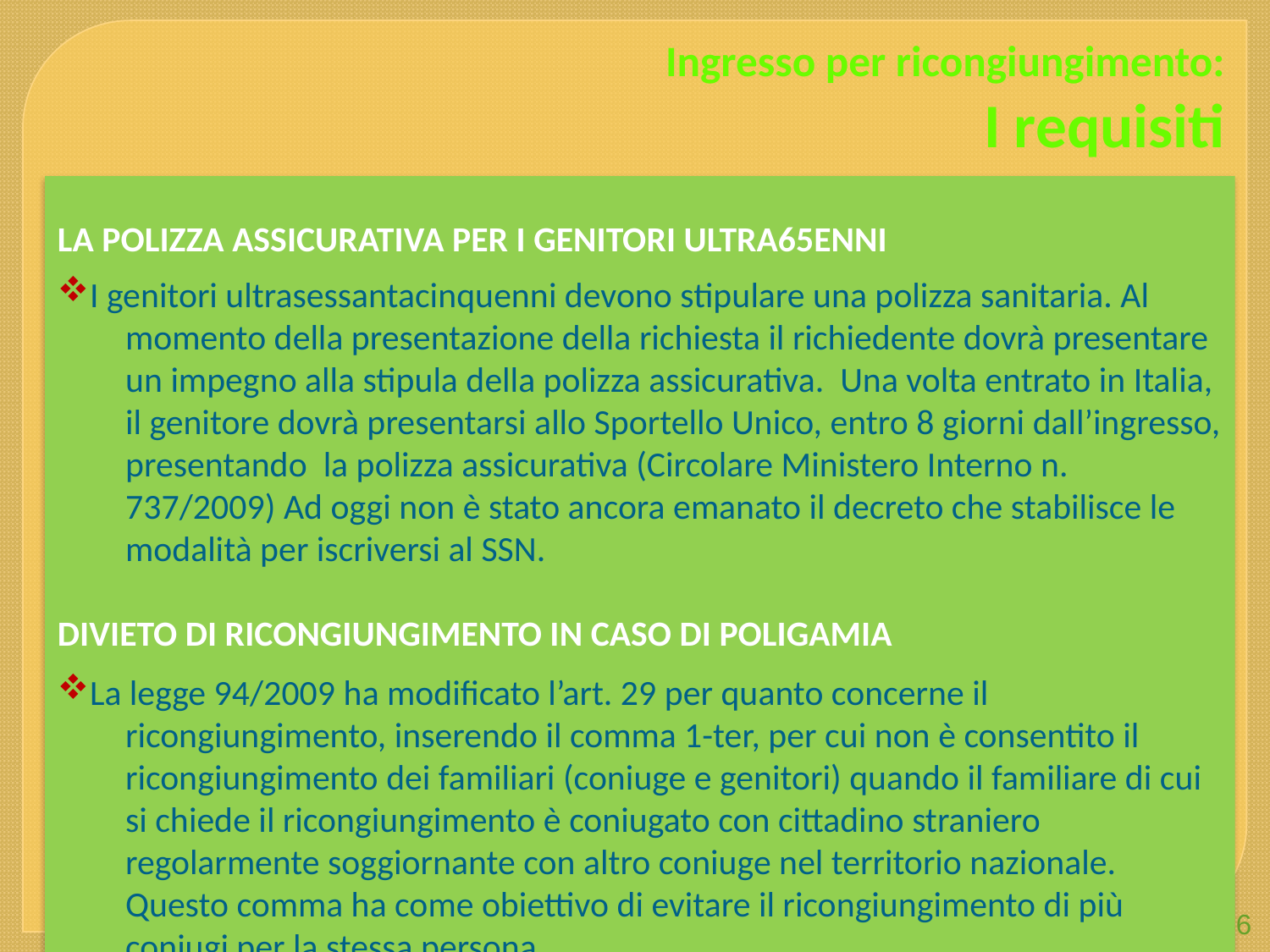

# Ingresso per ricongiungimento: I requisiti

LA POLIZZA ASSICURATIVA PER I GENITORI ULTRA65ENNI

I genitori ultrasessantacinquenni devono stipulare una polizza sanitaria. Al momento della presentazione della richiesta il richiedente dovrà presentare un impegno alla stipula della polizza assicurativa.  Una volta entrato in Italia, il genitore dovrà presentarsi allo Sportello Unico, entro 8 giorni dall’ingresso, presentando  la polizza assicurativa (Circolare Ministero Interno n. 737/2009) Ad oggi non è stato ancora emanato il decreto che stabilisce le modalità per iscriversi al SSN.

DIVIETO DI RICONGIUNGIMENTO IN CASO DI POLIGAMIA

La legge 94/2009 ha modificato l’art. 29 per quanto concerne il ricongiungimento, inserendo il comma 1-ter, per cui non è consentito il ricongiungimento dei familiari (coniuge e genitori) quando il familiare di cui si chiede il ricongiungimento è coniugato con cittadino straniero regolarmente soggiornante con altro coniuge nel territorio nazionale.  Questo comma ha come obiettivo di evitare il ricongiungimento di più coniugi per la stessa persona.
56